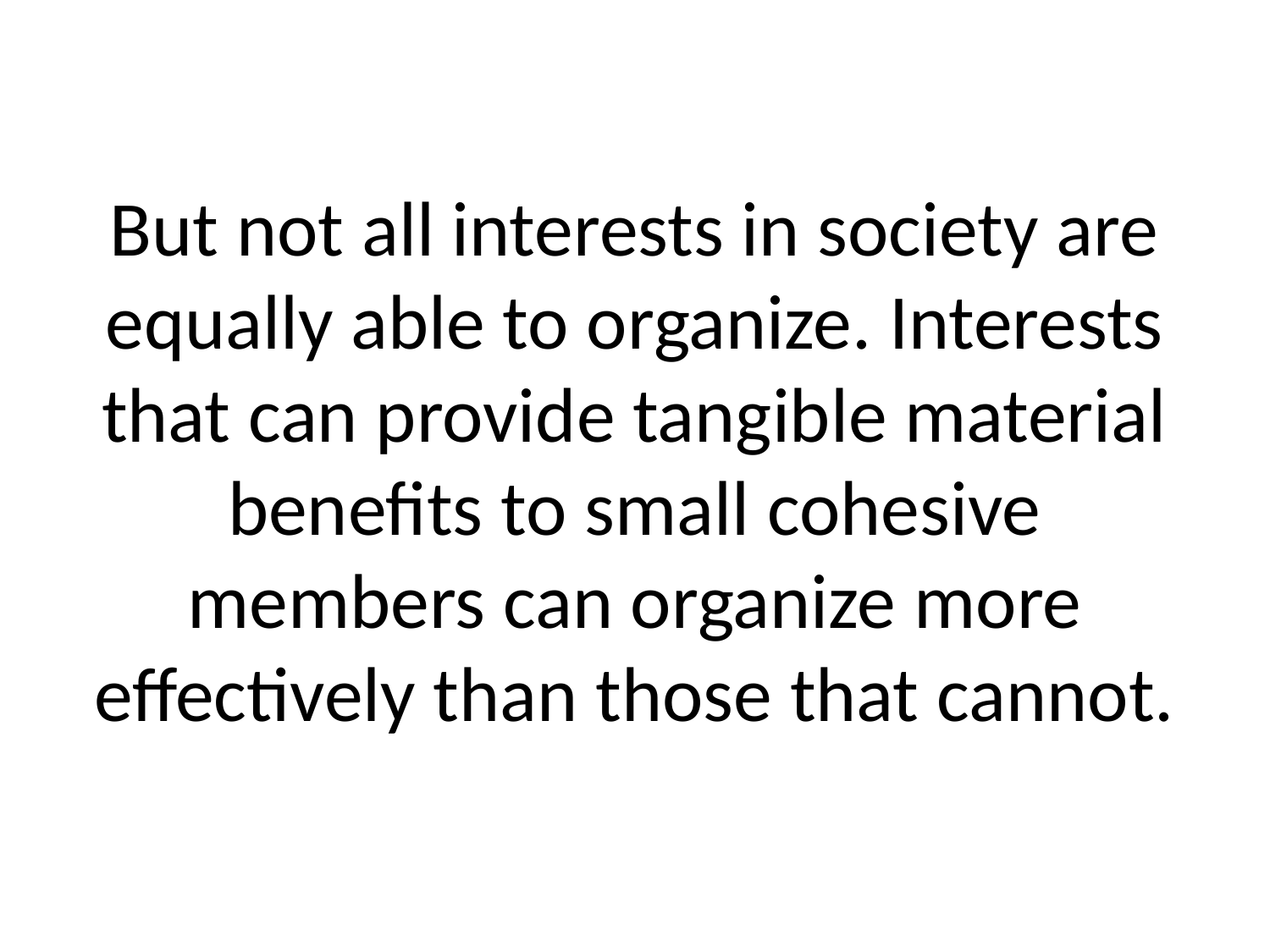

# But not all interests in society are equally able to organize. Interests that can provide tangible material benefits to small cohesive members can organize more effectively than those that cannot.